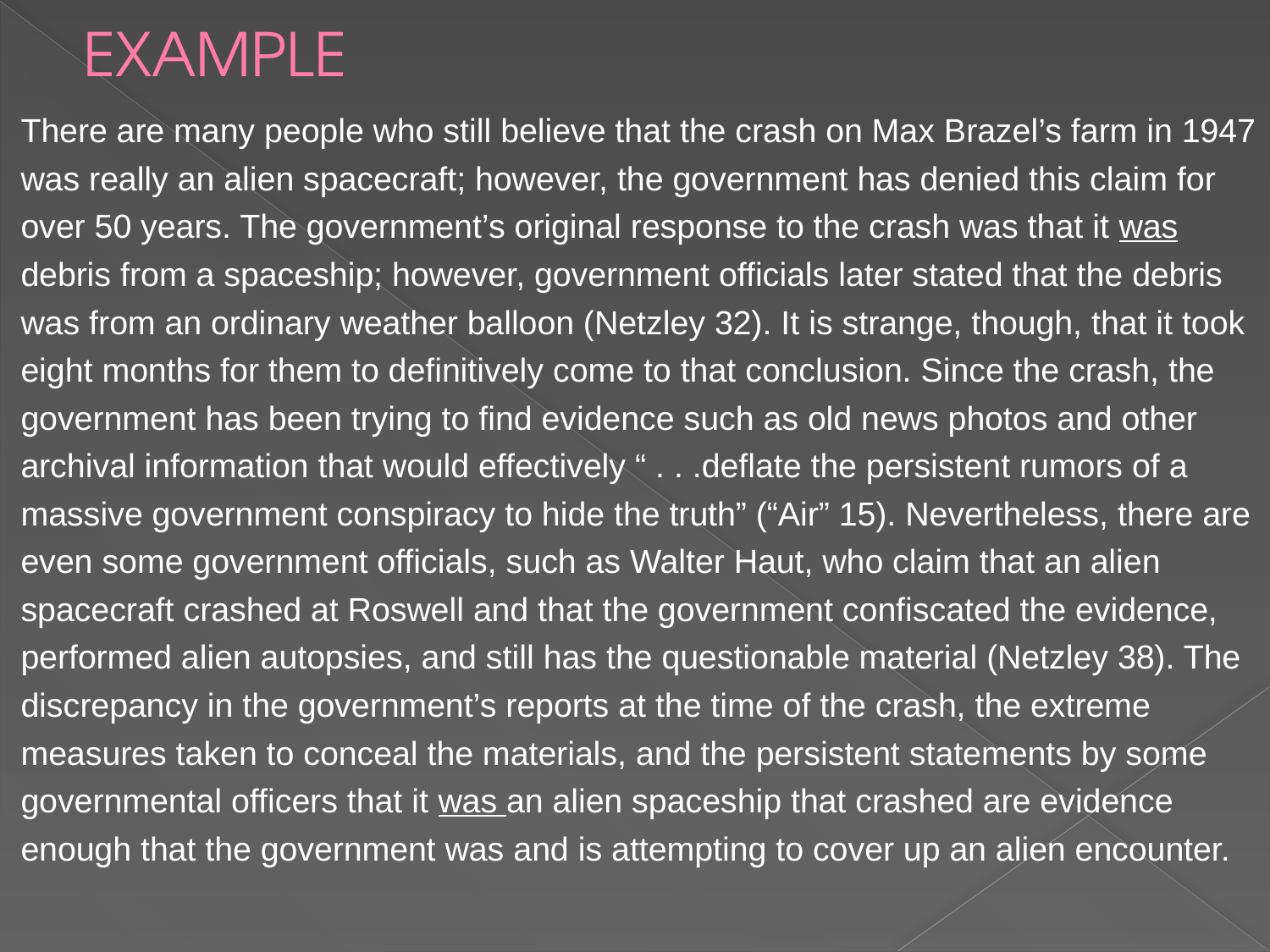

# EXAMPLE
	There are many people who still believe that the crash on Max Brazel’s farm in 1947 was really an alien spacecraft; however, the government has denied this claim for over 50 years. The government’s original response to the crash was that it was debris from a spaceship; however, government officials later stated that the debris was from an ordinary weather balloon (Netzley 32). It is strange, though, that it took eight months for them to definitively come to that conclusion. Since the crash, the government has been trying to find evidence such as old news photos and other archival information that would effectively “ . . .deflate the persistent rumors of a massive government conspiracy to hide the truth” (“Air” 15). Nevertheless, there are even some government officials, such as Walter Haut, who claim that an alien spacecraft crashed at Roswell and that the government confiscated the evidence, performed alien autopsies, and still has the questionable material (Netzley 38). The discrepancy in the government’s reports at the time of the crash, the extreme measures taken to conceal the materials, and the persistent statements by some governmental officers that it was an alien spaceship that crashed are evidence enough that the government was and is attempting to cover up an alien encounter.